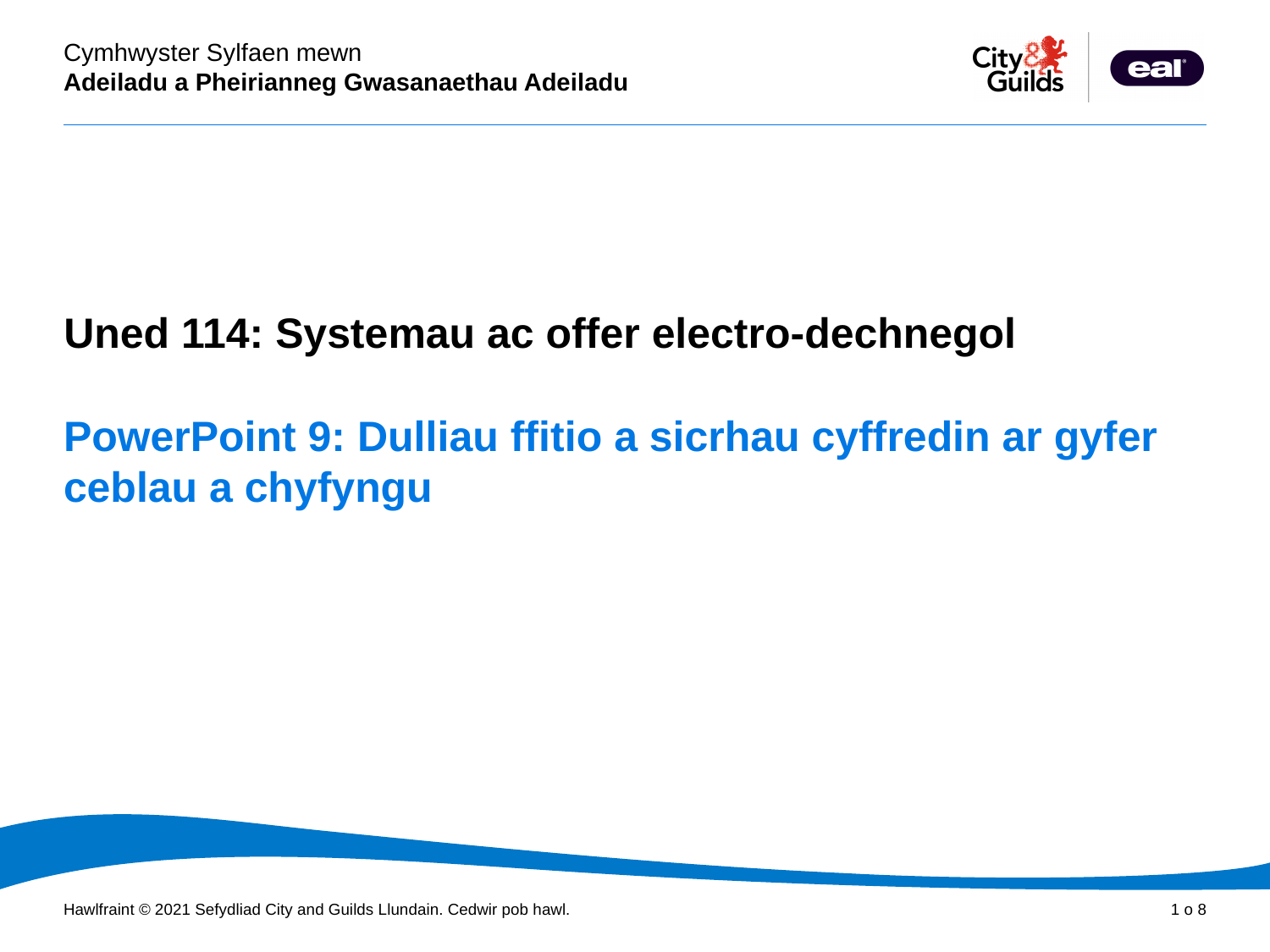

Cyflwyniad PowerPoint
Uned 114: Systemau ac offer electro-dechnegol
PowerPoint 9: Dulliau ffitio a sicrhau cyffredin ar gyfer ceblau a chyfyngu